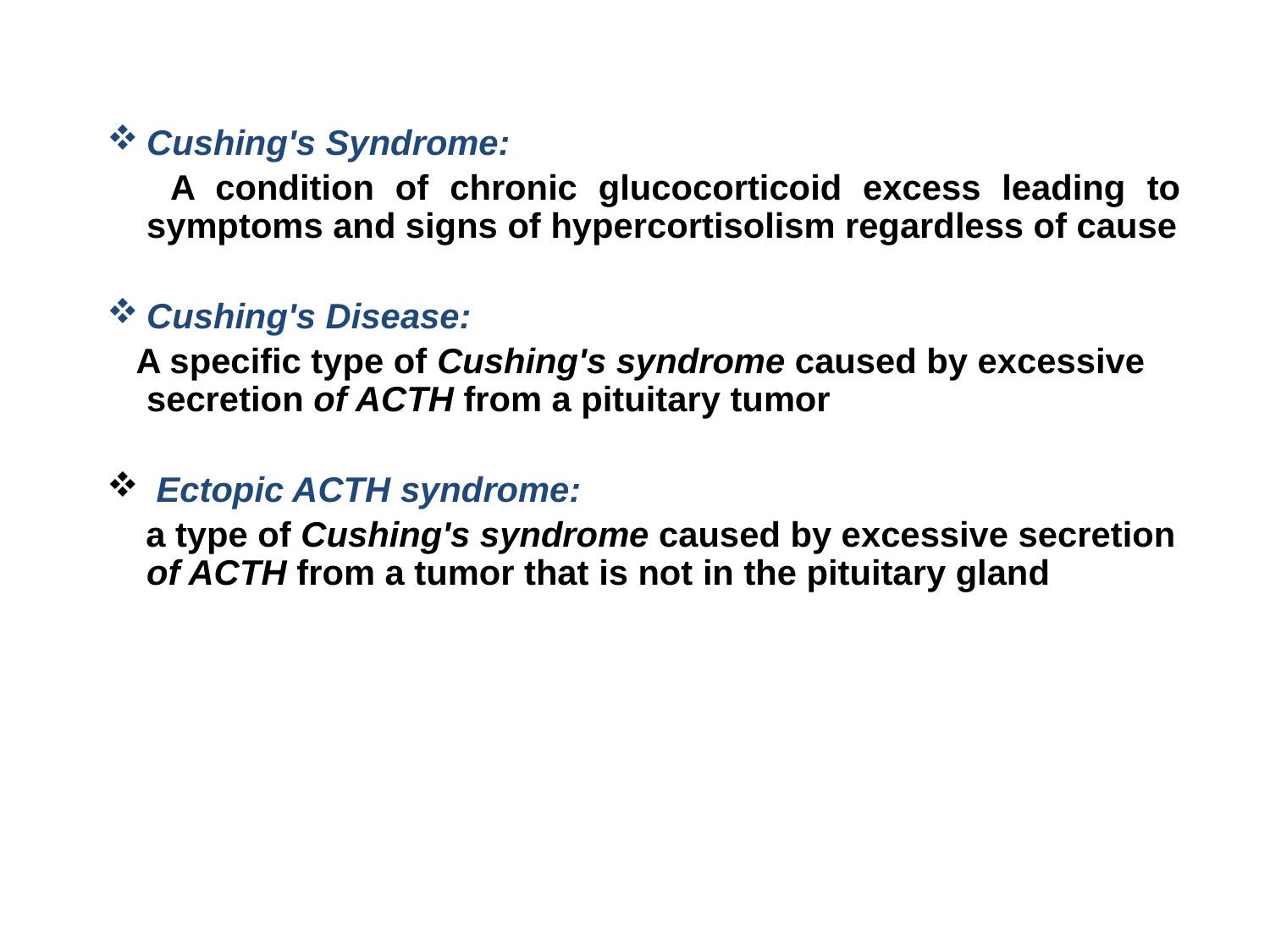

Cushing's Syndrome:
   A condition of chronic glucocorticoid excess leading to symptoms and signs of hypercortisolism regardless of cause

Cushing's Disease:
   A specific type of Cushing's syndrome caused by excessive secretion of ACTH from a pituitary tumor

 Ectopic ACTH syndrome:
    a type of Cushing's syndrome caused by excessive secretion of ACTH from a tumor that is not in the pituitary gland